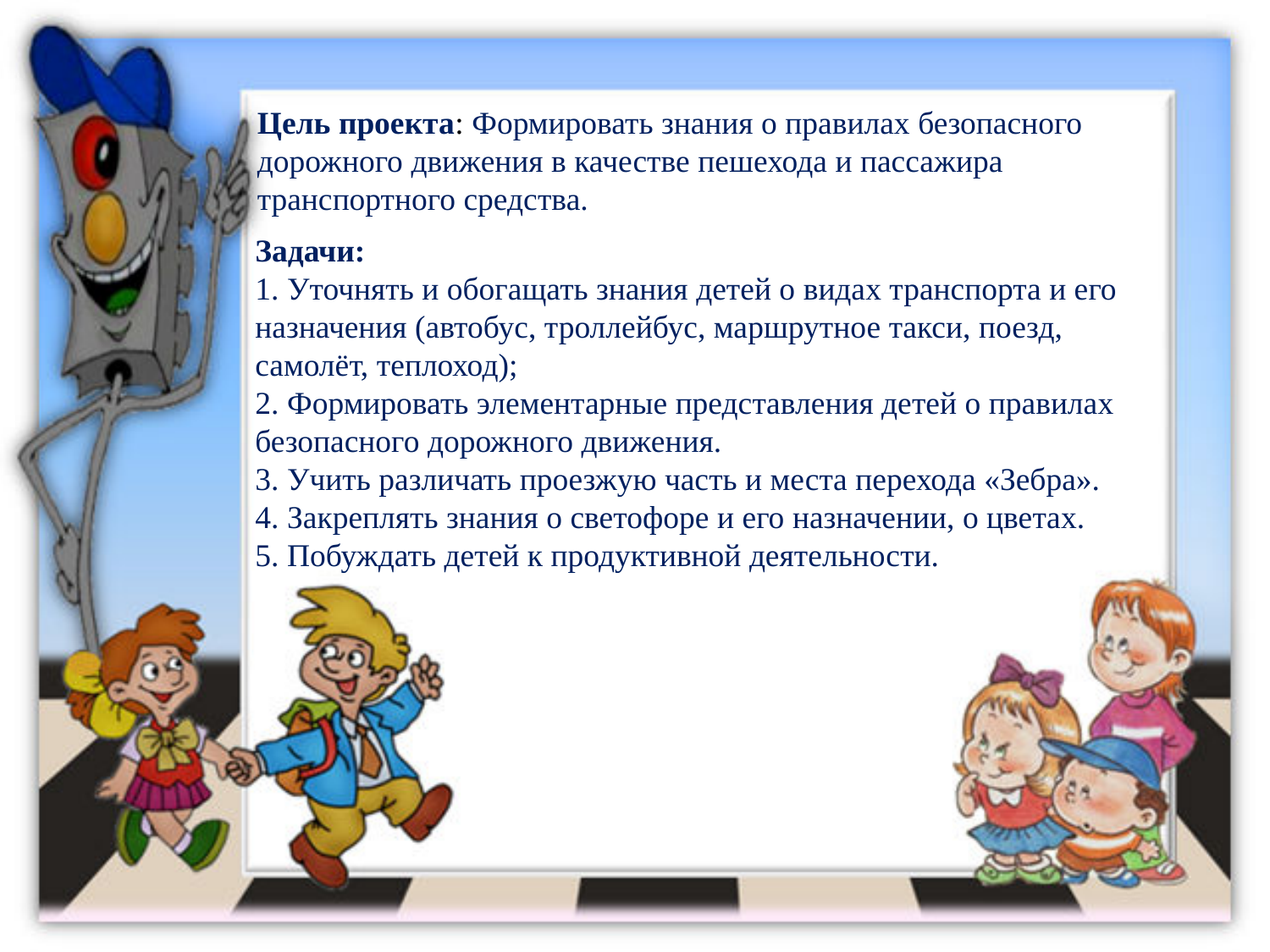

Цель проекта: Формировать знания о правилах безопасного дорожного движения в качестве пешехода и пассажира транспортного средства.
Задачи:
1. Уточнять и обогащать знания детей о видах транспорта и его назначения (автобус, троллейбус, маршрутное такси, поезд, самолёт, теплоход);
2. Формировать элементарные представления детей о правилах безопасного дорожного движения.
3. Учить различать проезжую часть и места перехода «Зебра».
4. Закреплять знания о светофоре и его назначении, о цветах.
5. Побуждать детей к продуктивной деятельности.